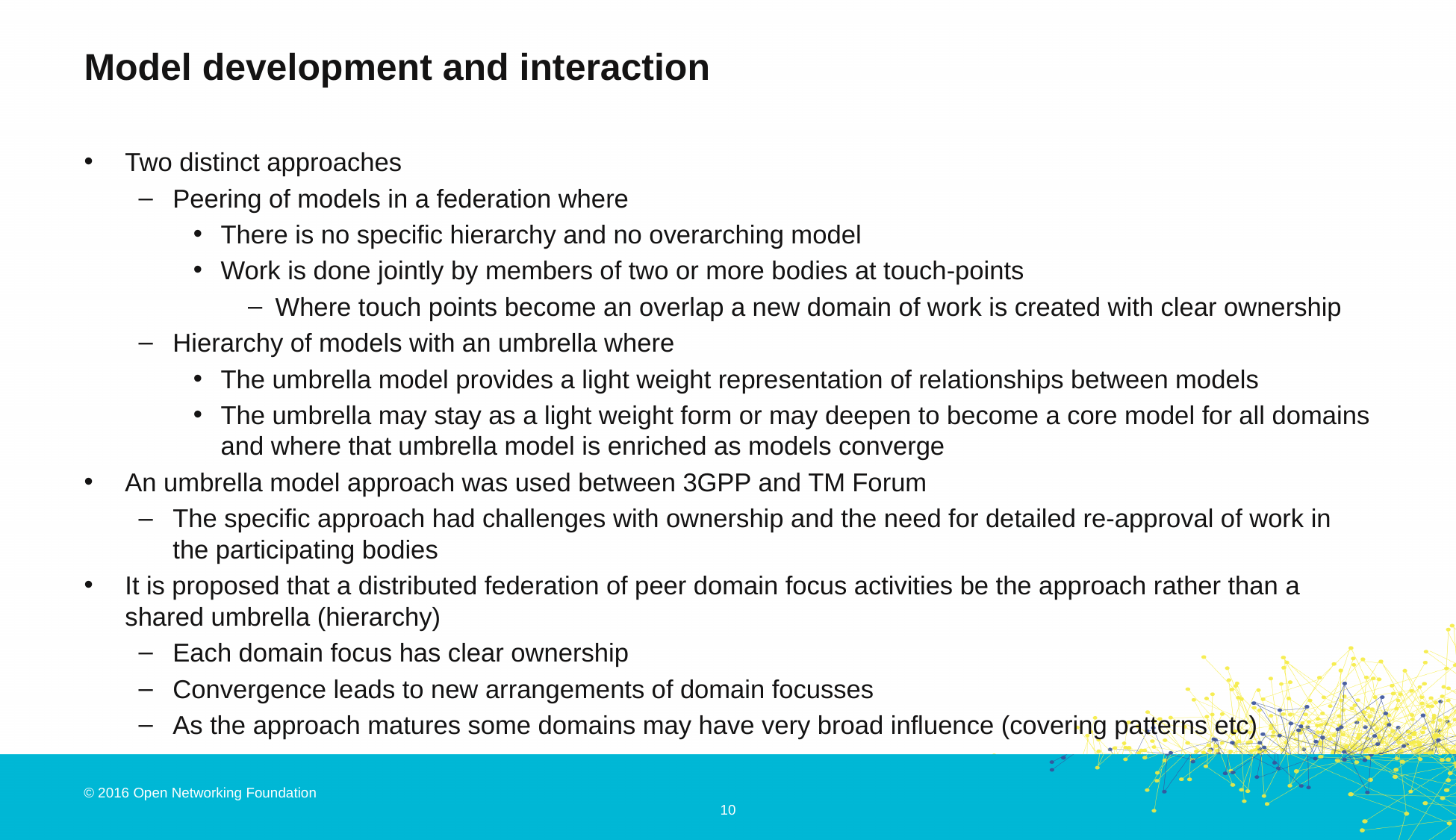

# Model development and interaction
Two distinct approaches
Peering of models in a federation where
There is no specific hierarchy and no overarching model
Work is done jointly by members of two or more bodies at touch-points
Where touch points become an overlap a new domain of work is created with clear ownership
Hierarchy of models with an umbrella where
The umbrella model provides a light weight representation of relationships between models
The umbrella may stay as a light weight form or may deepen to become a core model for all domains and where that umbrella model is enriched as models converge
An umbrella model approach was used between 3GPP and TM Forum
The specific approach had challenges with ownership and the need for detailed re-approval of work in the participating bodies
It is proposed that a distributed federation of peer domain focus activities be the approach rather than a shared umbrella (hierarchy)
Each domain focus has clear ownership
Convergence leads to new arrangements of domain focusses
As the approach matures some domains may have very broad influence (covering patterns etc)
10